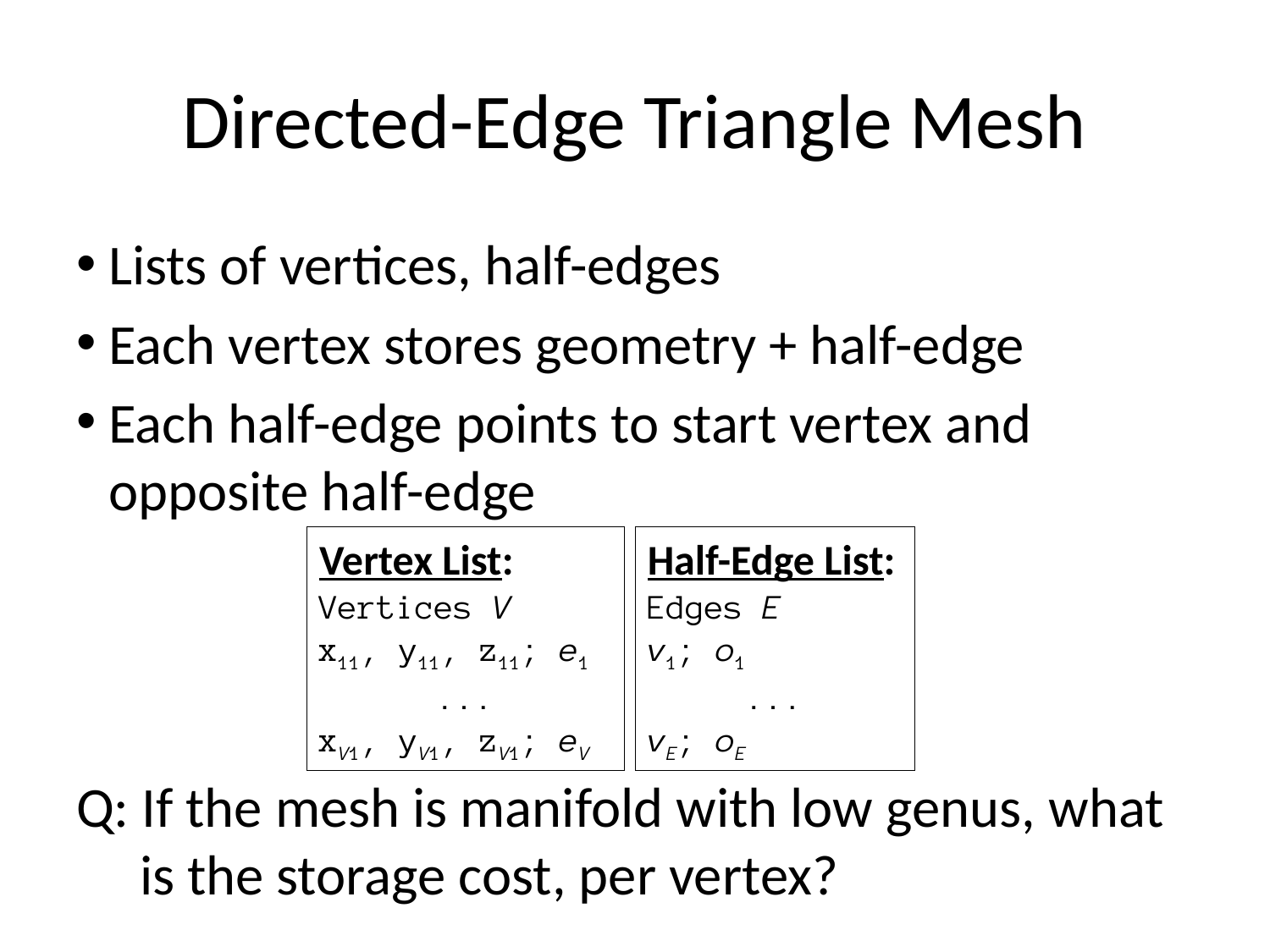

# Directed-Edge Triangle Mesh
Lists of vertices, half-edges
Each vertex stores geometry + half-edge
Each half-edge points to start vertex and opposite half-edge

Q: If the mesh is manifold with low genus, what is the storage cost, per vertex?
Vertex List:
Vertices V
x11, y11, z11; e1
...
xV1, yV1, zV1; eV
Half-Edge List:
Edges E
v1; o1
...
vE; oE